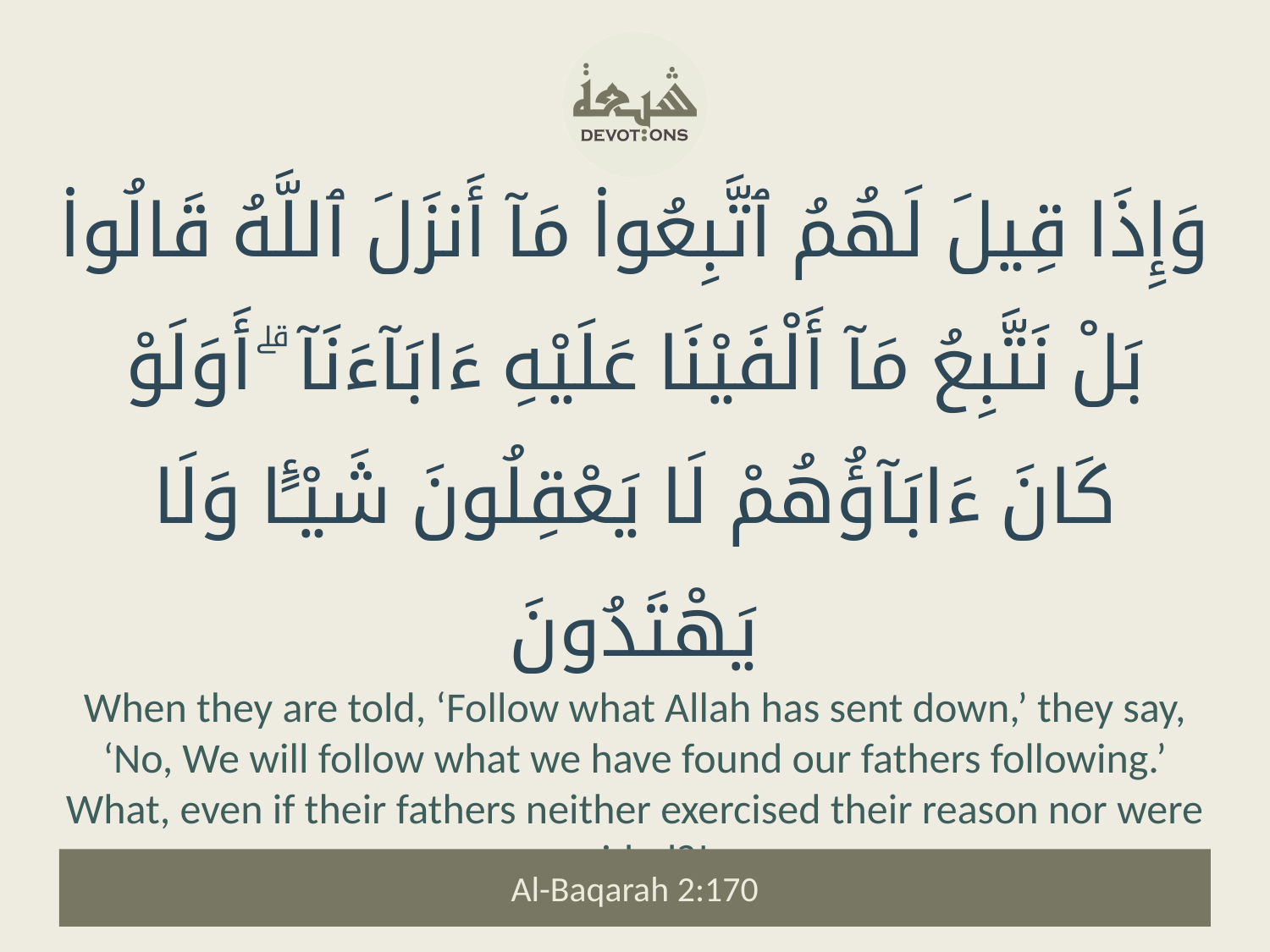

وَإِذَا قِيلَ لَهُمُ ٱتَّبِعُوا۟ مَآ أَنزَلَ ٱللَّهُ قَالُوا۟ بَلْ نَتَّبِعُ مَآ أَلْفَيْنَا عَلَيْهِ ءَابَآءَنَآ ۗ أَوَلَوْ كَانَ ءَابَآؤُهُمْ لَا يَعْقِلُونَ شَيْـًٔا وَلَا يَهْتَدُونَ
When they are told, ‘Follow what Allah has sent down,’ they say, ‘No, We will follow what we have found our fathers following.’ What, even if their fathers neither exercised their reason nor were guided?!
Al-Baqarah 2:170